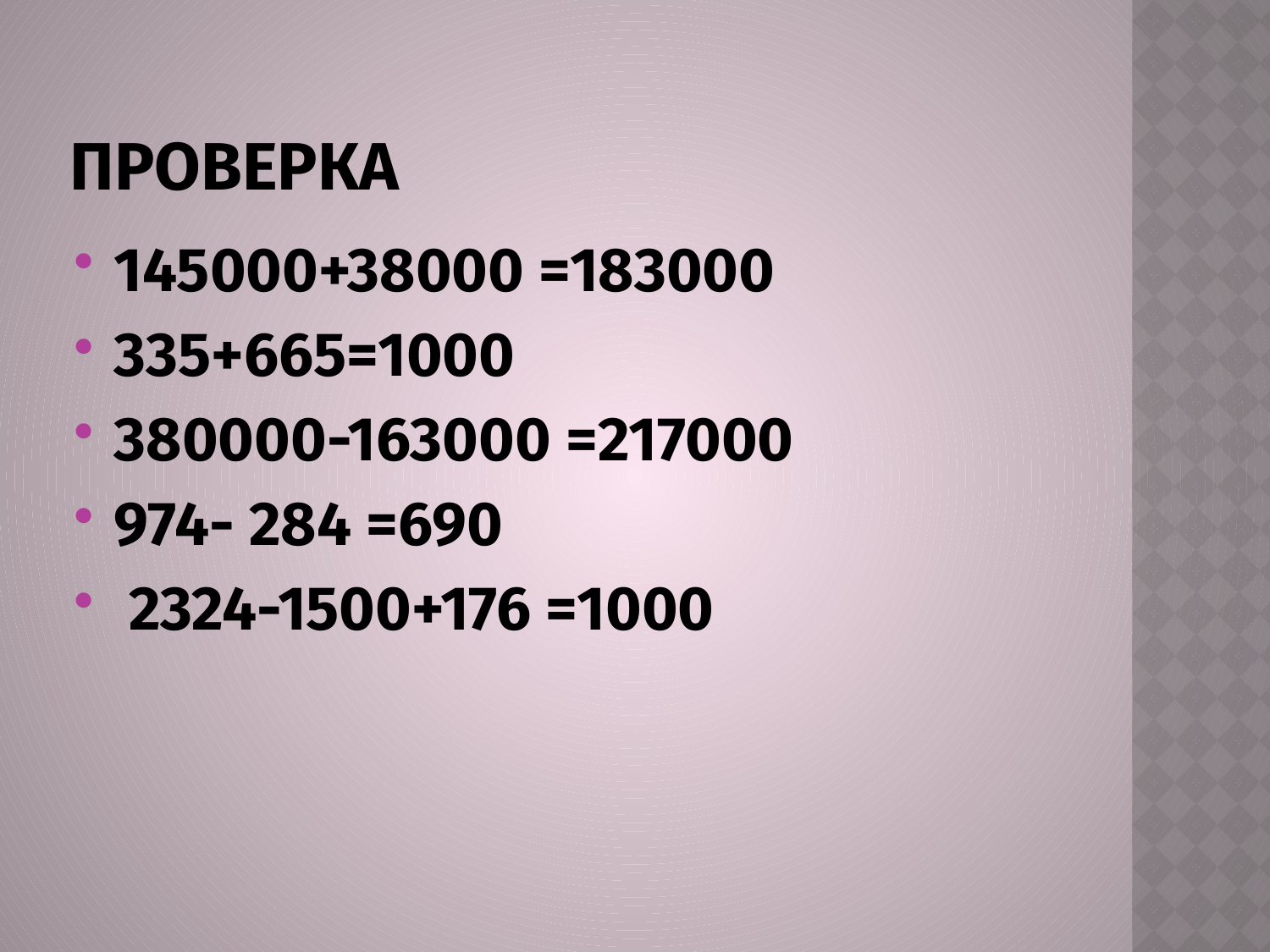

# проверка
145000+38000 =183000
335+665=1000
380000-163000 =217000
974- 284 =690
 2324-1500+176 =1000